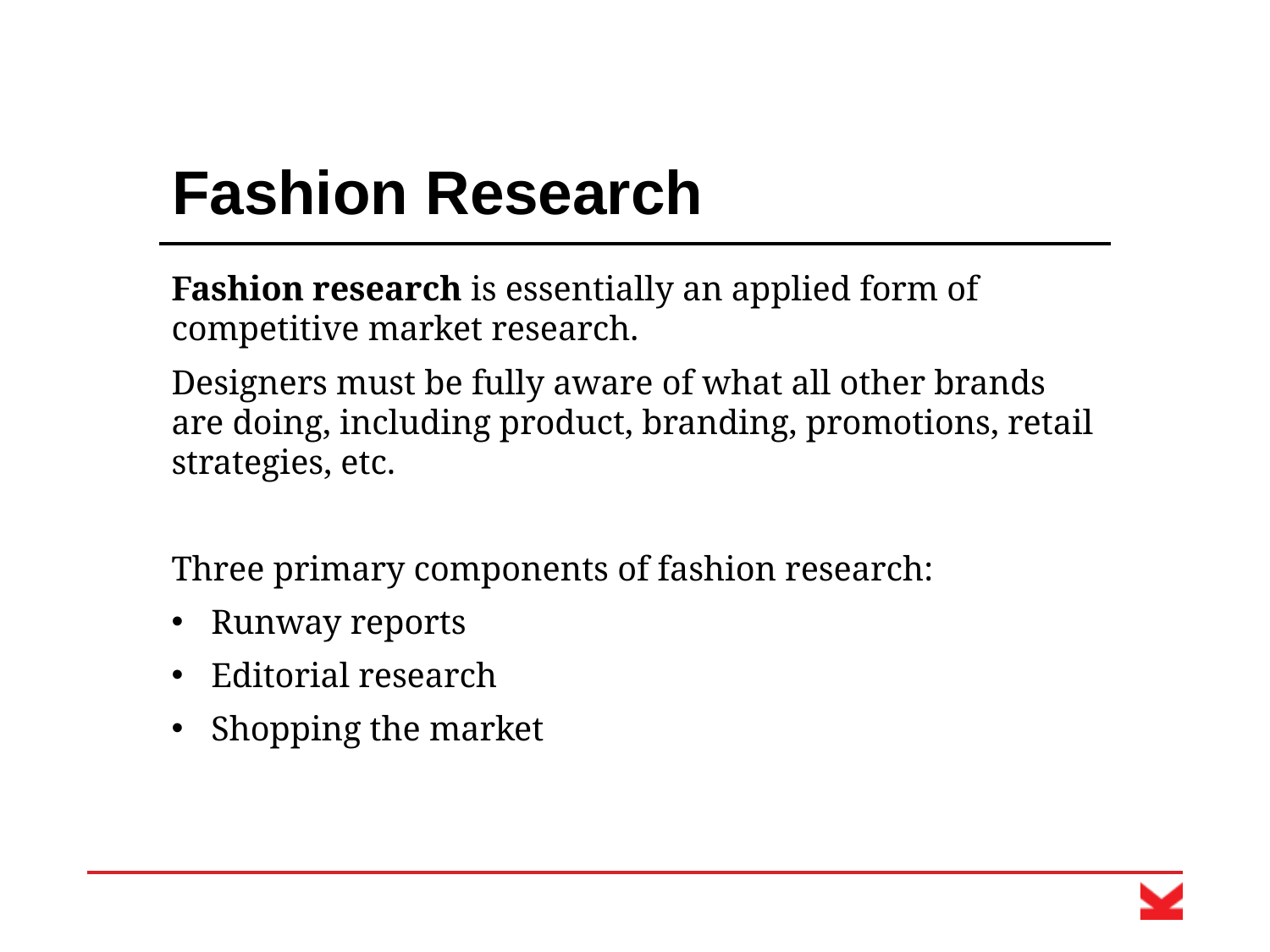

# Fashion Research
Fashion research is essentially an applied form of competitive market research.
Designers must be fully aware of what all other brands are doing, including product, branding, promotions, retail strategies, etc.

Three primary components of fashion research:
Runway reports
Editorial research
Shopping the market